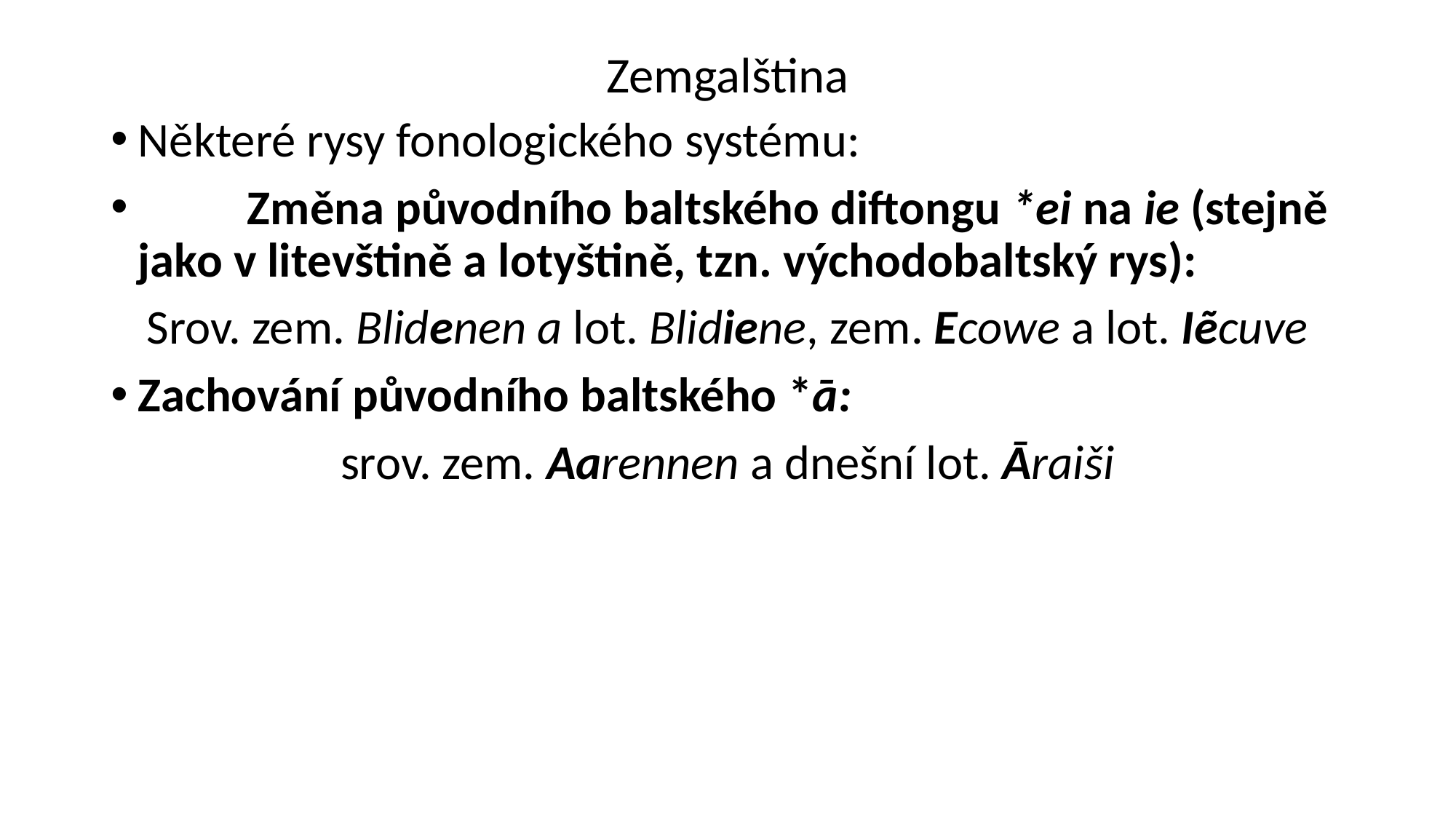

# Zemgalština
Některé rysy fonologického systému:
	Změna původního baltského diftongu *ei na ie (stejně jako v litevštině a lotyštině, tzn. východobaltský rys):
Srov. zem. Blidenen a lot. Blidiene, zem. Ecowe a lot. Iẽcuve
Zachování původního baltského *ā:
srov. zem. Aarennen a dnešní lot. Āraiši